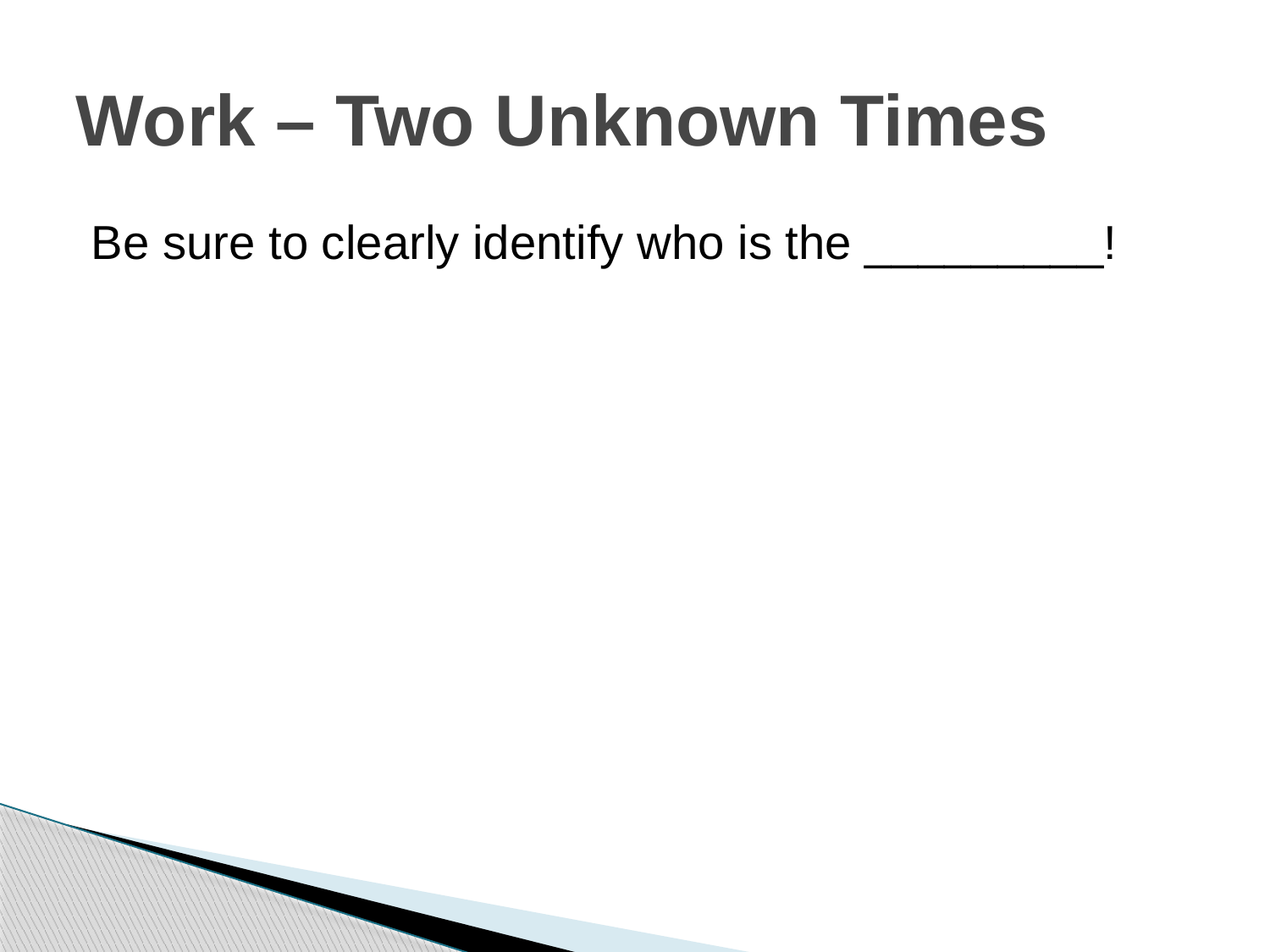

# Work – Two Unknown Times
Be sure to clearly identify who is the _________!